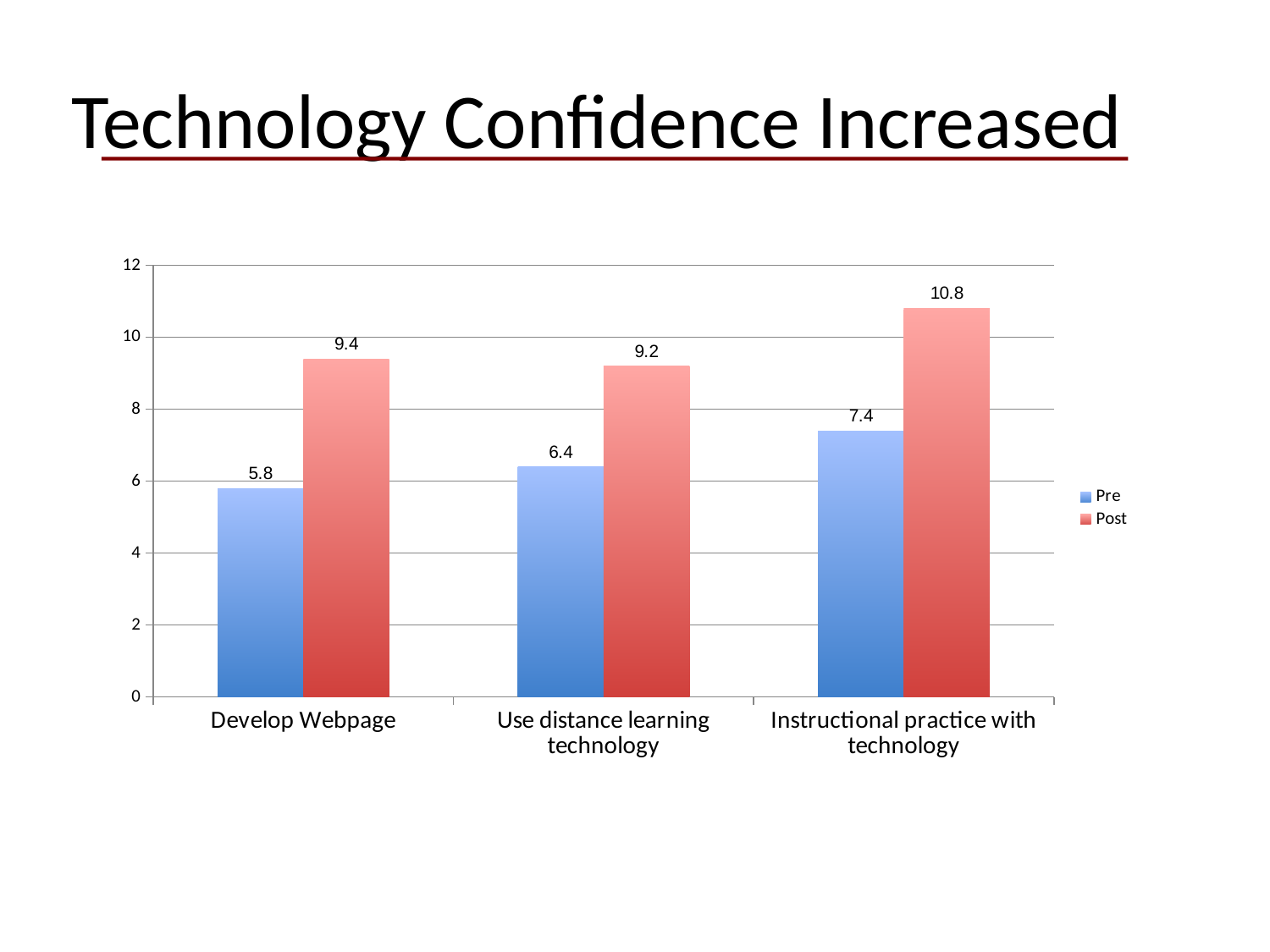

Technology Confidence Increased

### Chart

| Category | Pre | Post |
|---|---|---|
| Develop Webpage | 5.8 | 9.4 |
| Use distance learning technology | 6.4 | 9.2 |
| Instructional practice with technology | 7.4 | 10.8 |